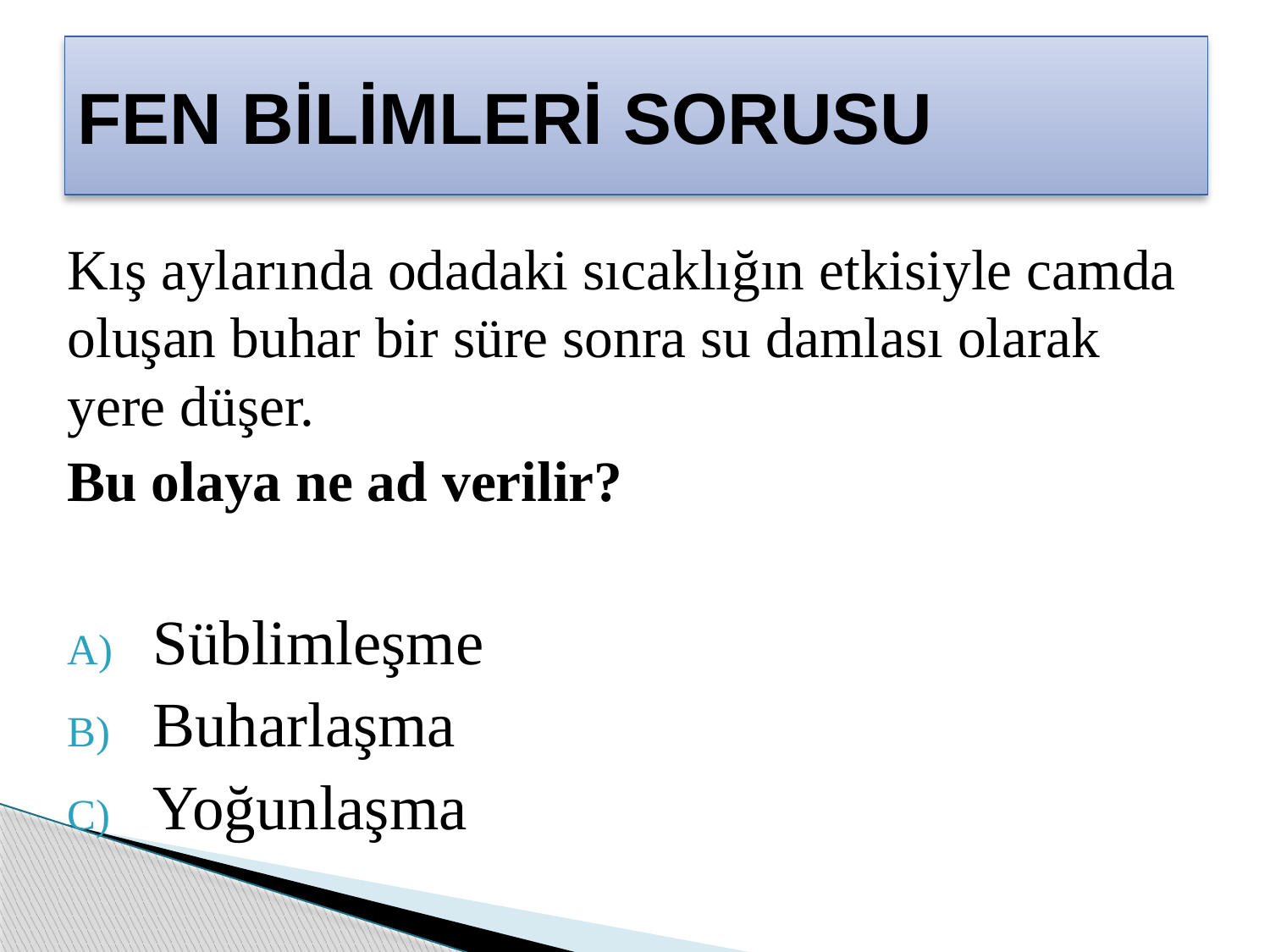

# FEN BİLİMLERİ SORUSU
Kış aylarında odadaki sıcaklığın etkisiyle camda oluşan buhar bir süre sonra su damlası olarak yere düşer.
Bu olaya ne ad verilir?

 Süblimleşme
 Buharlaşma
 Yoğunlaşma